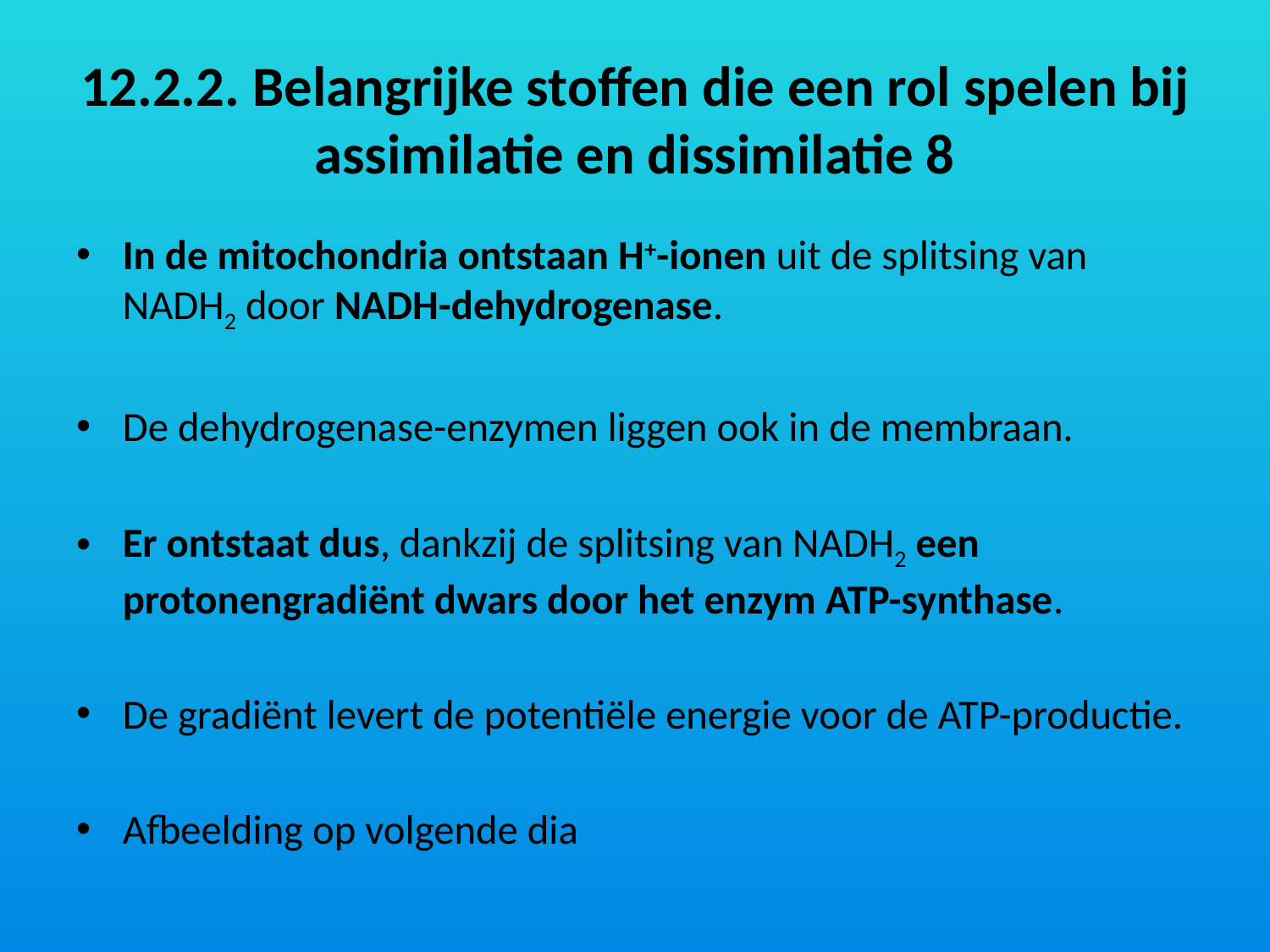

# 12.2.2. Belangrijke stoffen die een rol spelen bij assimilatie en dissimilatie 8
In de mitochondria ontstaan H+-ionen uit de splitsing van NADH2 door NADH-dehydrogenase.

De dehydrogenase-enzymen liggen ook in de membraan.

Er ontstaat dus, dankzij de splitsing van NADH2 een protonengradiënt dwars door het enzym ATP-synthase.

De gradiënt levert de potentiële energie voor de ATP-productie.

Afbeelding op volgende dia